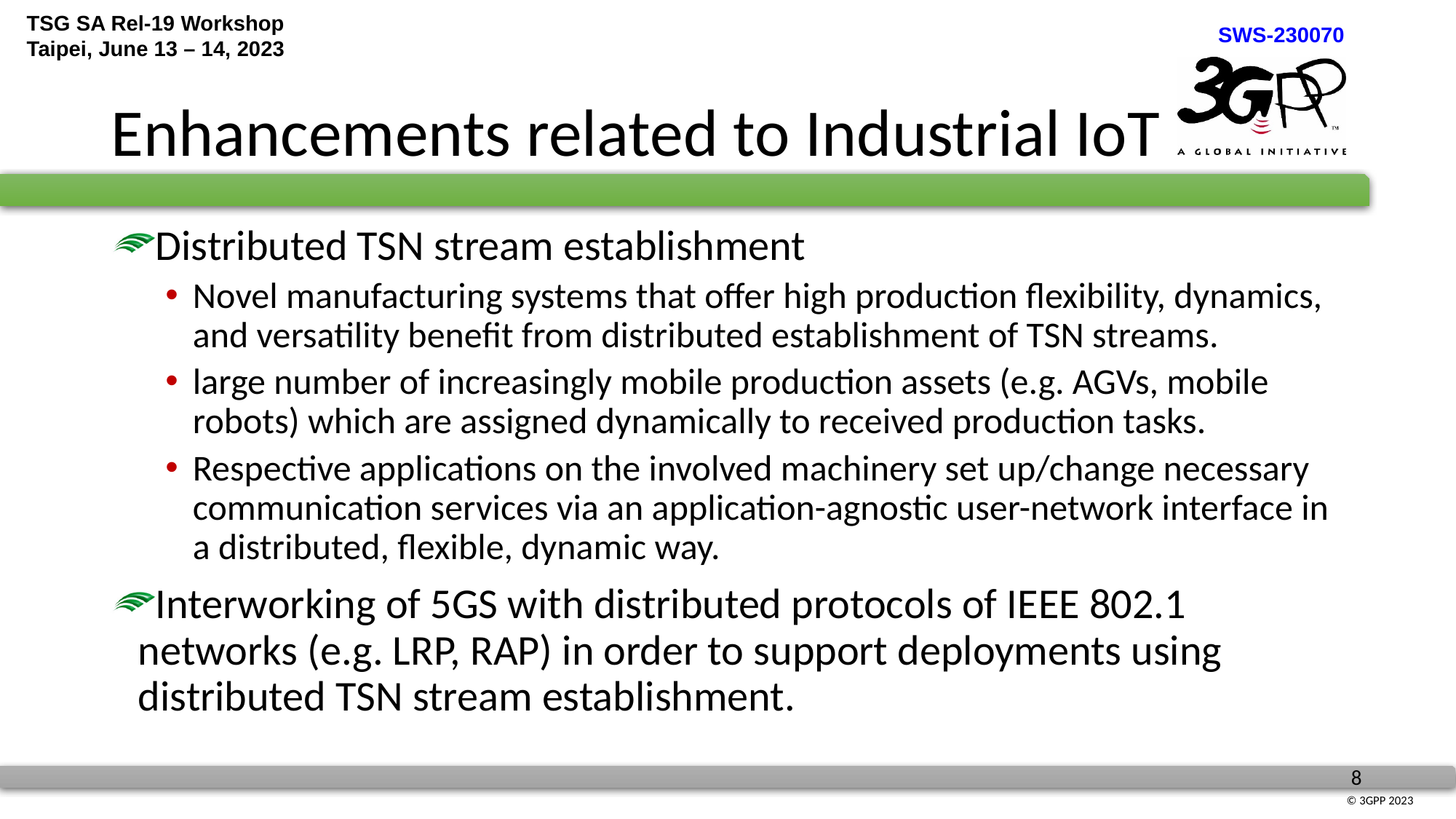

# Enhancements related to Industrial IoT
Distributed TSN stream establishment
Novel manufacturing systems that offer high production flexibility, dynamics, and versatility benefit from distributed establishment of TSN streams.
large number of increasingly mobile production assets (e.g. AGVs, mobile robots) which are assigned dynamically to received production tasks.
Respective applications on the involved machinery set up/change necessary communication services via an application-agnostic user-network interface in a distributed, flexible, dynamic way.
Interworking of 5GS with distributed protocols of IEEE 802.1 networks (e.g. LRP, RAP) in order to support deployments using distributed TSN stream establishment.